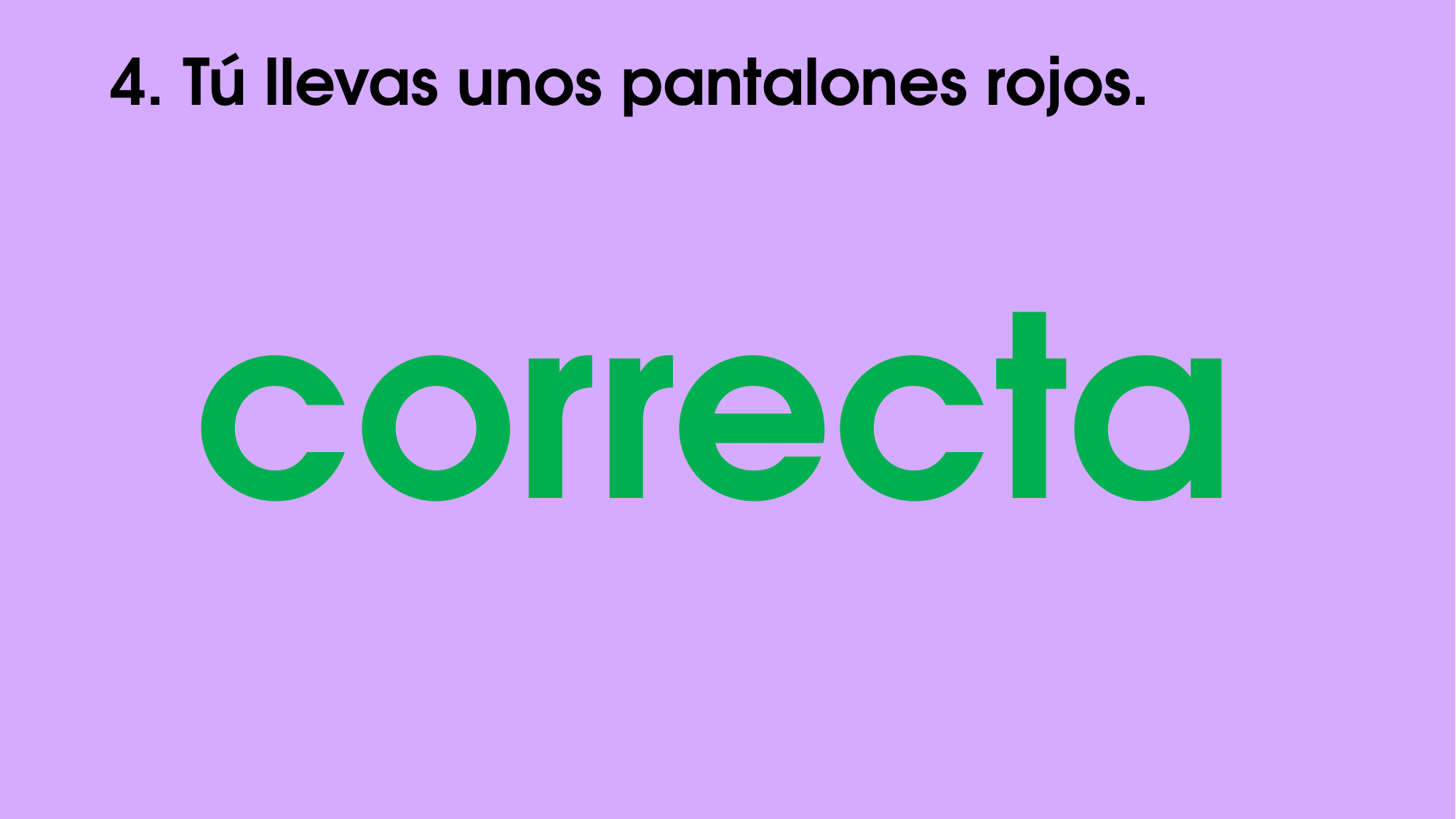

# 4. Tú llevas unos pantalones rojos.
correcta